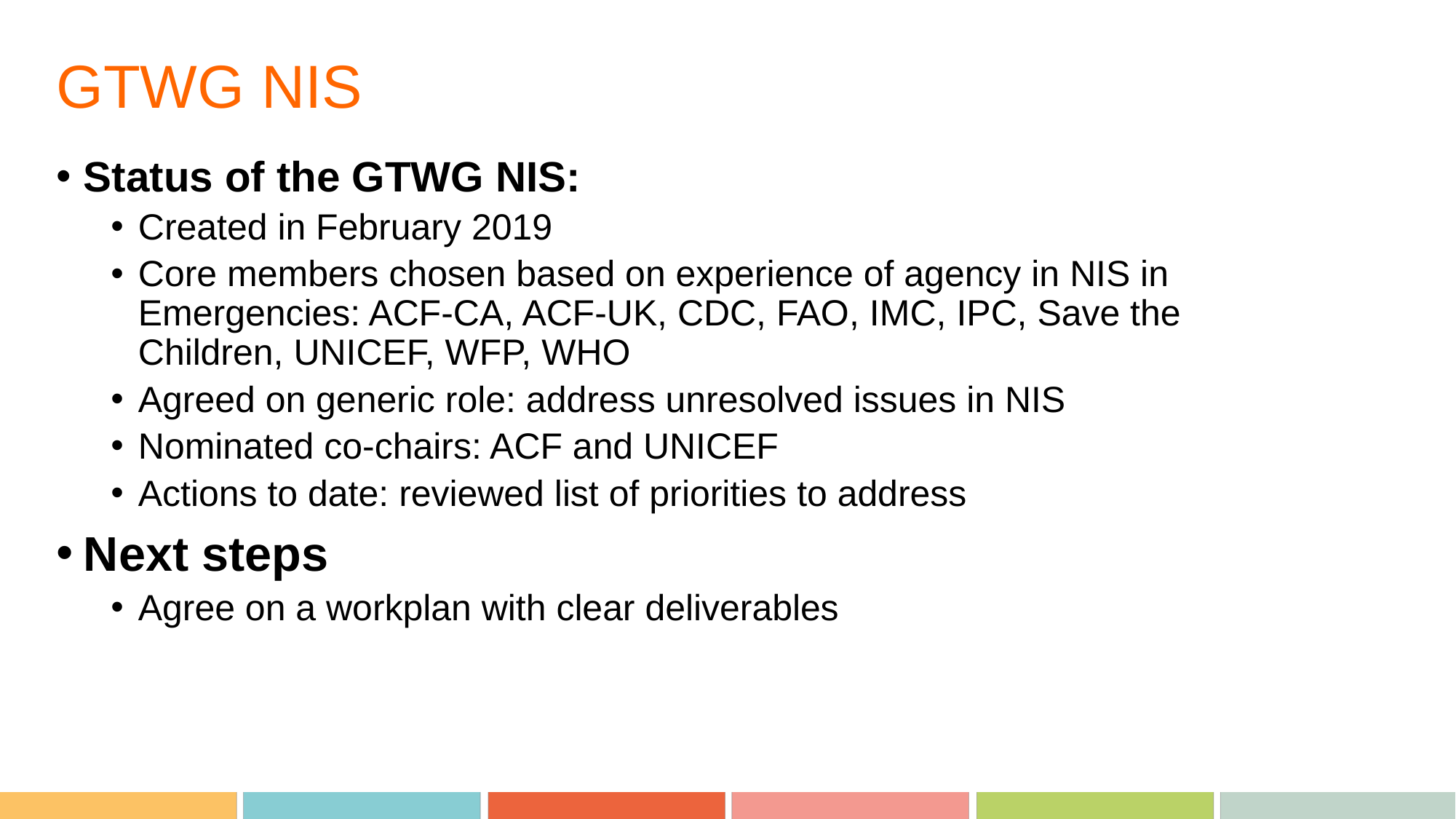

# GTWG NIS
Status of the GTWG NIS:
Created in February 2019
Core members chosen based on experience of agency in NIS in Emergencies: ACF-CA, ACF-UK, CDC, FAO, IMC, IPC, Save the Children, UNICEF, WFP, WHO
Agreed on generic role: address unresolved issues in NIS
Nominated co-chairs: ACF and UNICEF
Actions to date: reviewed list of priorities to address
Next steps
Agree on a workplan with clear deliverables